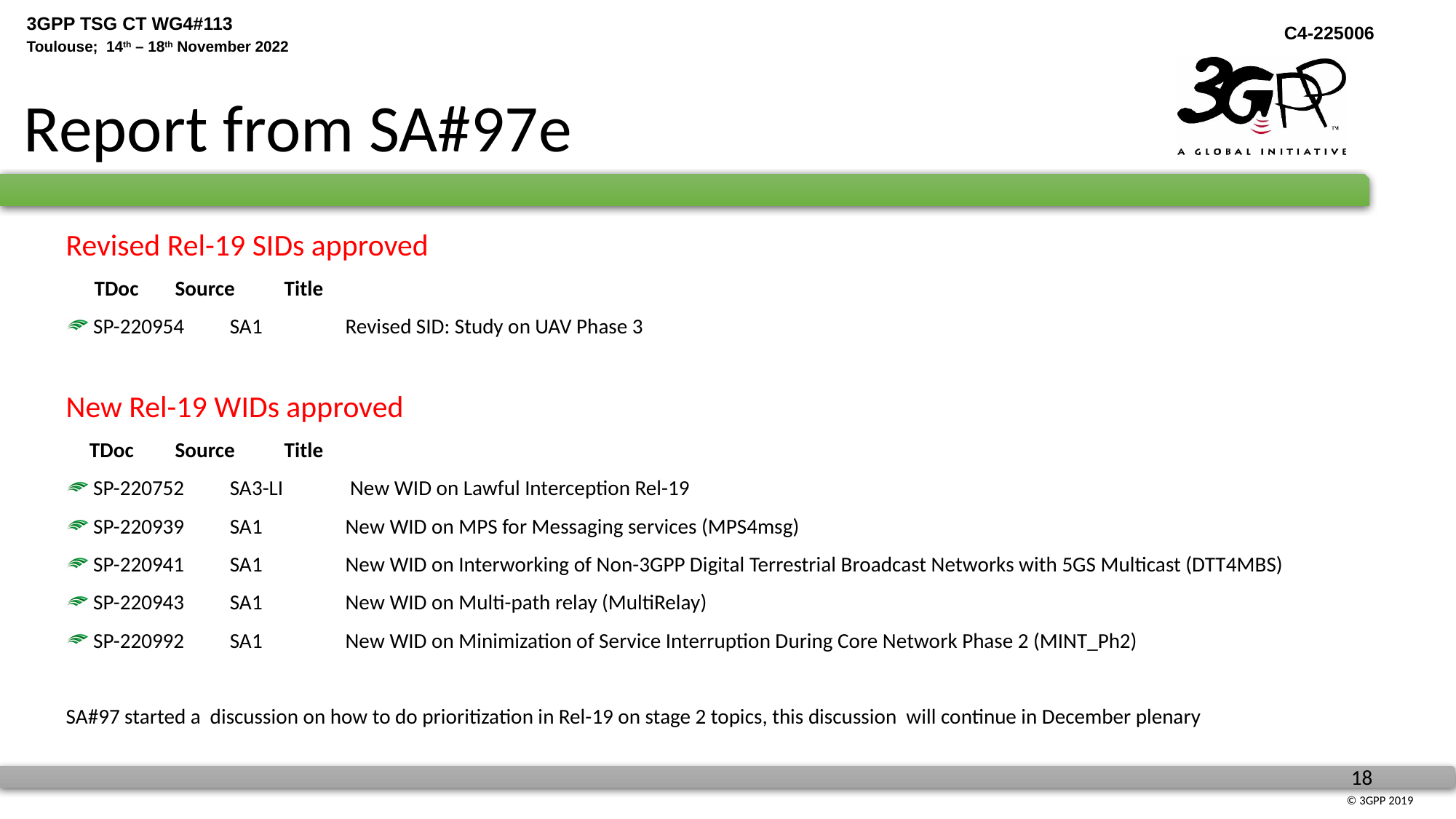

# Report from SA#97e
Revised Rel-19 SIDs approved
      TDoc	Source	Title
SP-220954	SA1	Revised SID: Study on UAV Phase 3

New Rel-19 WIDs approved
     TDoc	Source	Title
SP-220752	SA3-LI	 New WID on Lawful Interception Rel-19
SP-220939	SA1	New WID on MPS for Messaging services (MPS4msg)
SP-220941	SA1	New WID on Interworking of Non-3GPP Digital Terrestrial Broadcast Networks with 5GS Multicast (DTT4MBS)
SP-220943	SA1	New WID on Multi-path relay (MultiRelay)
SP-220992	SA1	New WID on Minimization of Service Interruption During Core Network Phase 2 (MINT_Ph2)

SA#97 started a  discussion on how to do prioritization in Rel-19 on stage 2 topics, this discussion  will continue in December plenary